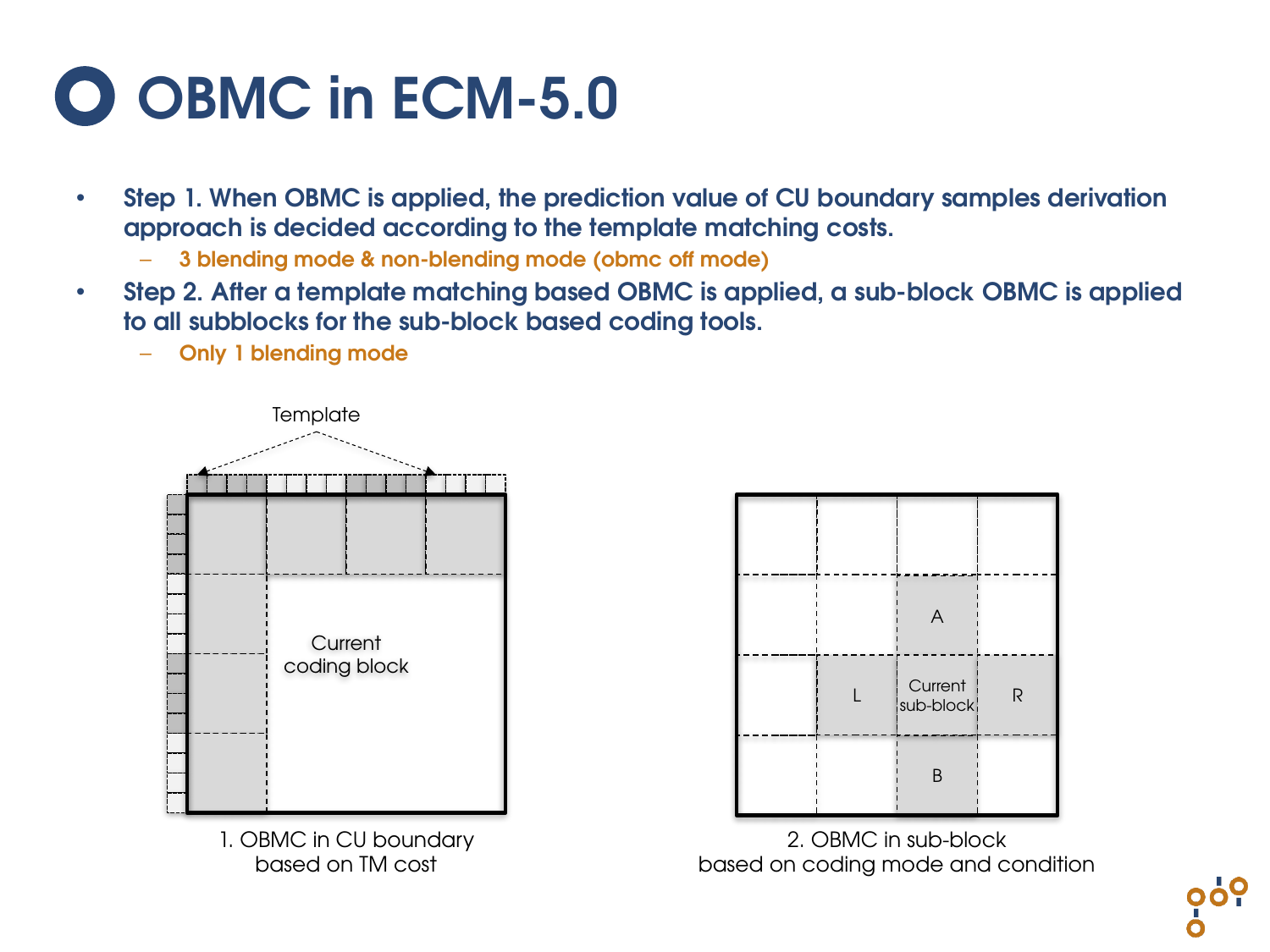

# OBMC in ECM-5.0
Step 1. When OBMC is applied, the prediction value of CU boundary samples derivation approach is decided according to the template matching costs.
3 blending mode & non-blending mode (obmc off mode)
Step 2. After a template matching based OBMC is applied, a sub-block OBMC is applied to all subblocks for the sub-block based coding tools.
Only 1 blending mode
Template

Current
coding block

A
L
Current
sub-block
R

B
1. OBMC in CU boundary
based on TM cost
2. OBMC in sub-block
based on coding mode and condition